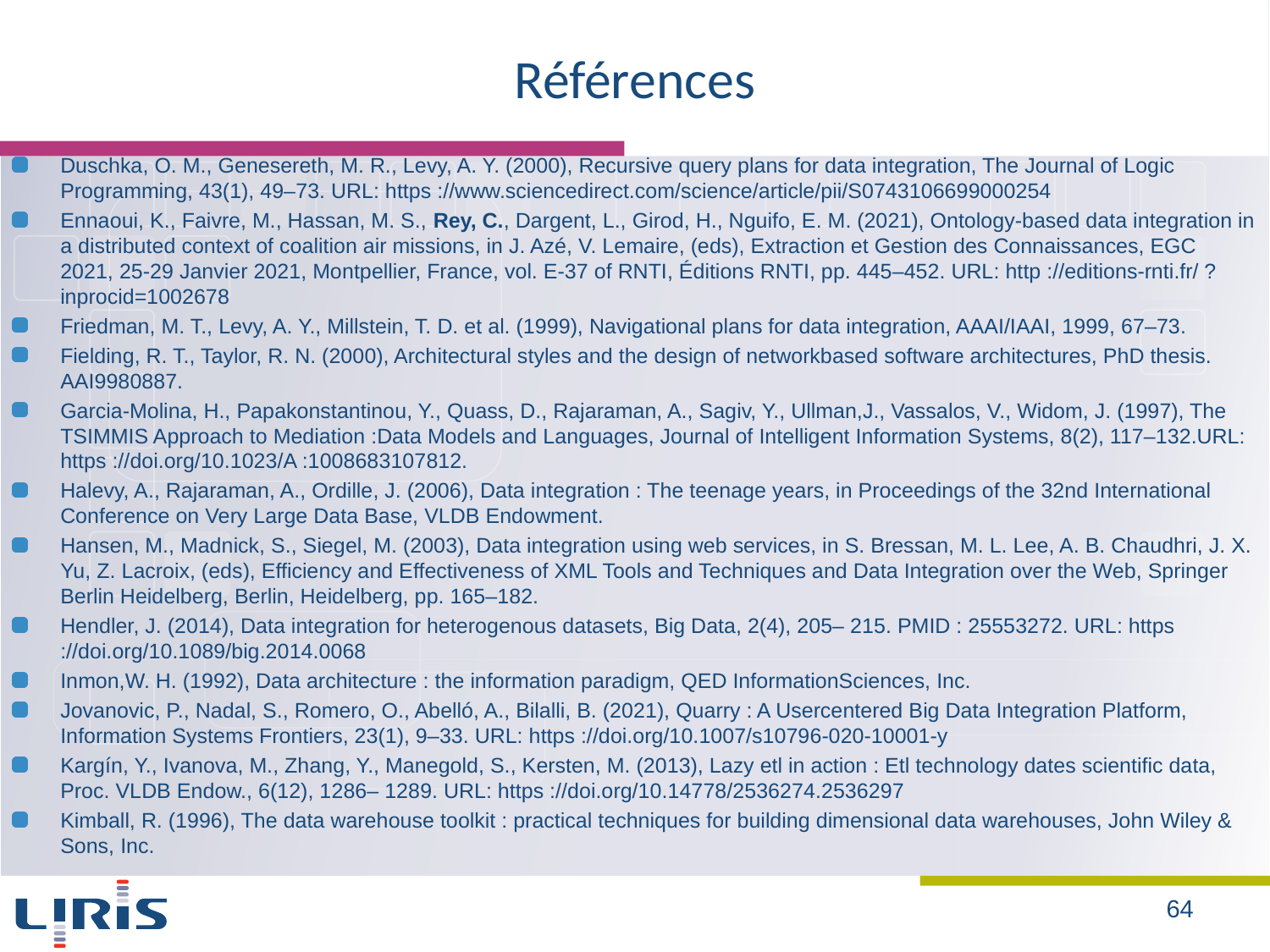

# Références

Duschka, O. M., Genesereth, M. R., Levy, A. Y. (2000), Recursive query plans for data integration, The Journal of Logic Programming, 43(1), 49–73. URL: https ://www.sciencedirect.com/science/article/pii/S0743106699000254
Ennaoui, K., Faivre, M., Hassan, M. S., Rey, C., Dargent, L., Girod, H., Nguifo, E. M. (2021), Ontology-based data integration in a distributed context of coalition air missions, in J. Azé, V. Lemaire, (eds), Extraction et Gestion des Connaissances, EGC 2021, 25-29 Janvier 2021, Montpellier, France, vol. E-37 of RNTI, Éditions RNTI, pp. 445–452. URL: http ://editions-rnti.fr/ ?inprocid=1002678
Friedman, M. T., Levy, A. Y., Millstein, T. D. et al. (1999), Navigational plans for data integration, AAAI/IAAI, 1999, 67–73.
Fielding, R. T., Taylor, R. N. (2000), Architectural styles and the design of networkbased software architectures, PhD thesis. AAI9980887.
Garcia-Molina, H., Papakonstantinou, Y., Quass, D., Rajaraman, A., Sagiv, Y., Ullman,J., Vassalos, V., Widom, J. (1997), The TSIMMIS Approach to Mediation :Data Models and Languages, Journal of Intelligent Information Systems, 8(2), 117–132.URL: https ://doi.org/10.1023/A :1008683107812.
Halevy, A., Rajaraman, A., Ordille, J. (2006), Data integration : The teenage years, in Proceedings of the 32nd International Conference on Very Large Data Base, VLDB Endowment.
Hansen, M., Madnick, S., Siegel, M. (2003), Data integration using web services, in S. Bressan, M. L. Lee, A. B. Chaudhri, J. X. Yu, Z. Lacroix, (eds), Efficiency and Effectiveness of XML Tools and Techniques and Data Integration over the Web, Springer Berlin Heidelberg, Berlin, Heidelberg, pp. 165–182.
Hendler, J. (2014), Data integration for heterogenous datasets, Big Data, 2(4), 205– 215. PMID : 25553272. URL: https ://doi.org/10.1089/big.2014.0068
Inmon,W. H. (1992), Data architecture : the information paradigm, QED InformationSciences, Inc.
Jovanovic, P., Nadal, S., Romero, O., Abelló, A., Bilalli, B. (2021), Quarry : A Usercentered Big Data Integration Platform, Information Systems Frontiers, 23(1), 9–33. URL: https ://doi.org/10.1007/s10796-020-10001-y
Kargín, Y., Ivanova, M., Zhang, Y., Manegold, S., Kersten, M. (2013), Lazy etl in action : Etl technology dates scientific data, Proc. VLDB Endow., 6(12), 1286– 1289. URL: https ://doi.org/10.14778/2536274.2536297
Kimball, R. (1996), The data warehouse toolkit : practical techniques for building dimensional data warehouses, John Wiley & Sons, Inc.

64